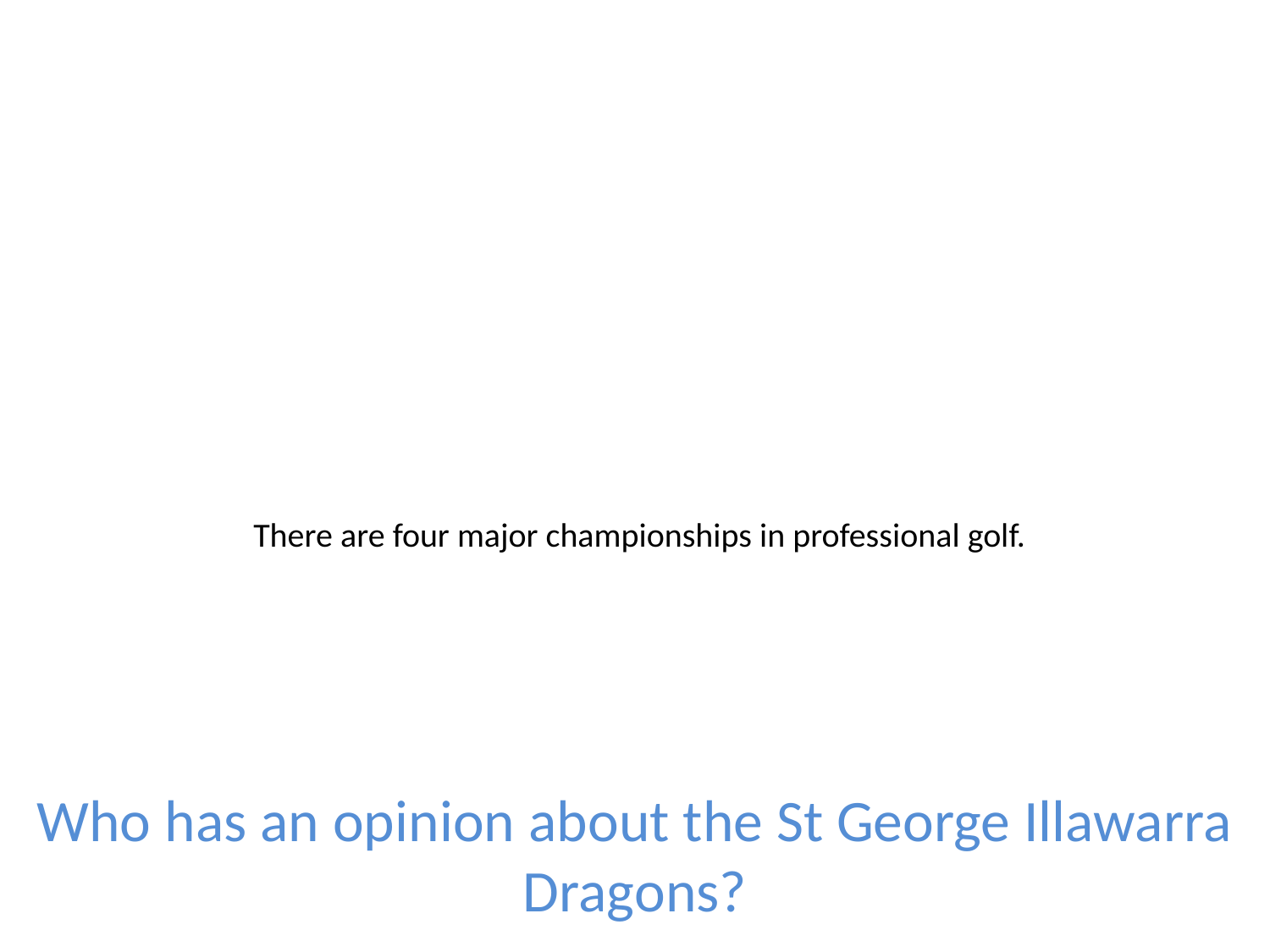

# There are four major championships in professional golf.
Who has an opinion about the St George Illawarra Dragons?